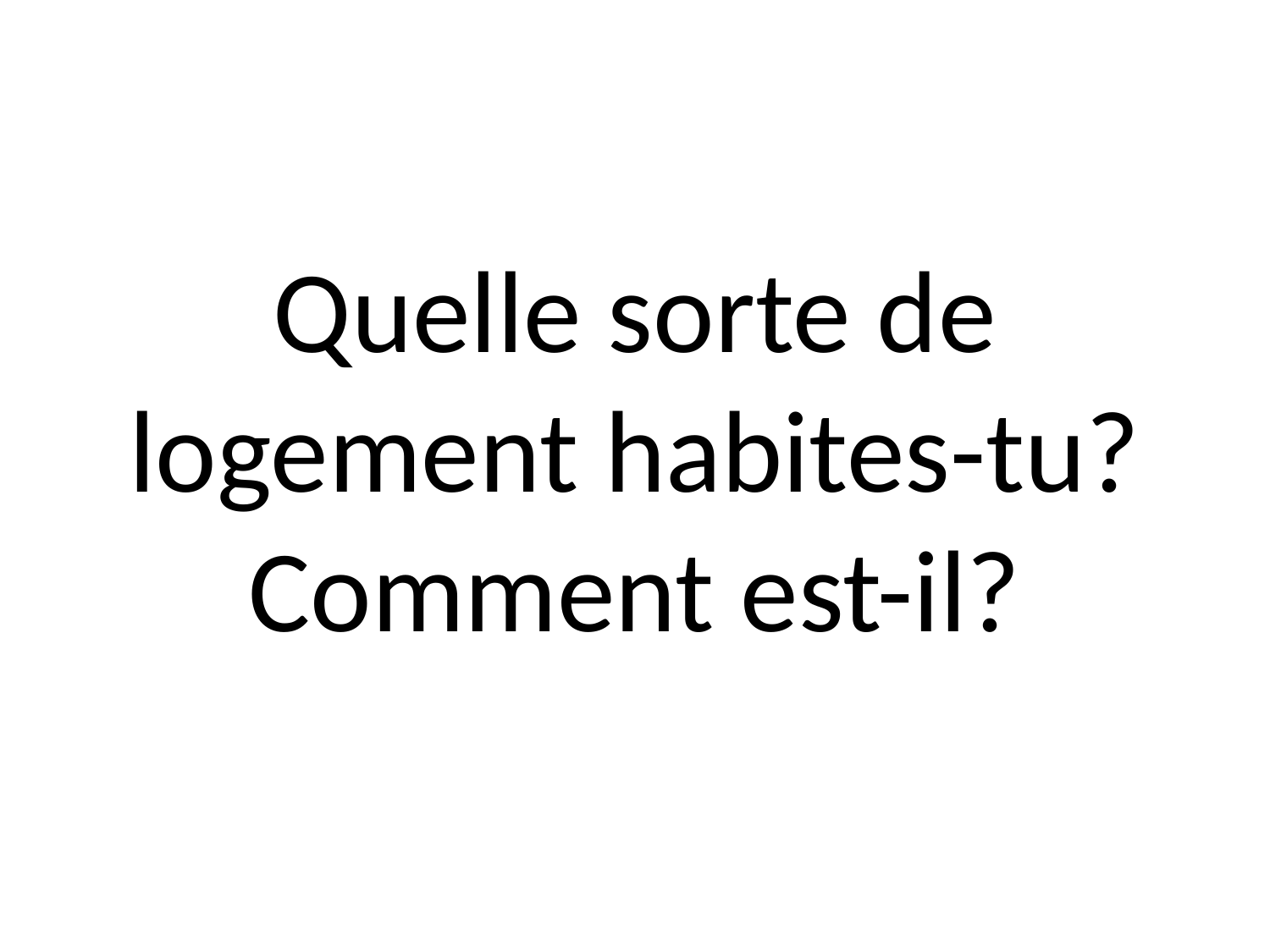

# Quelle sorte de logement habites-tu? Comment est-il?